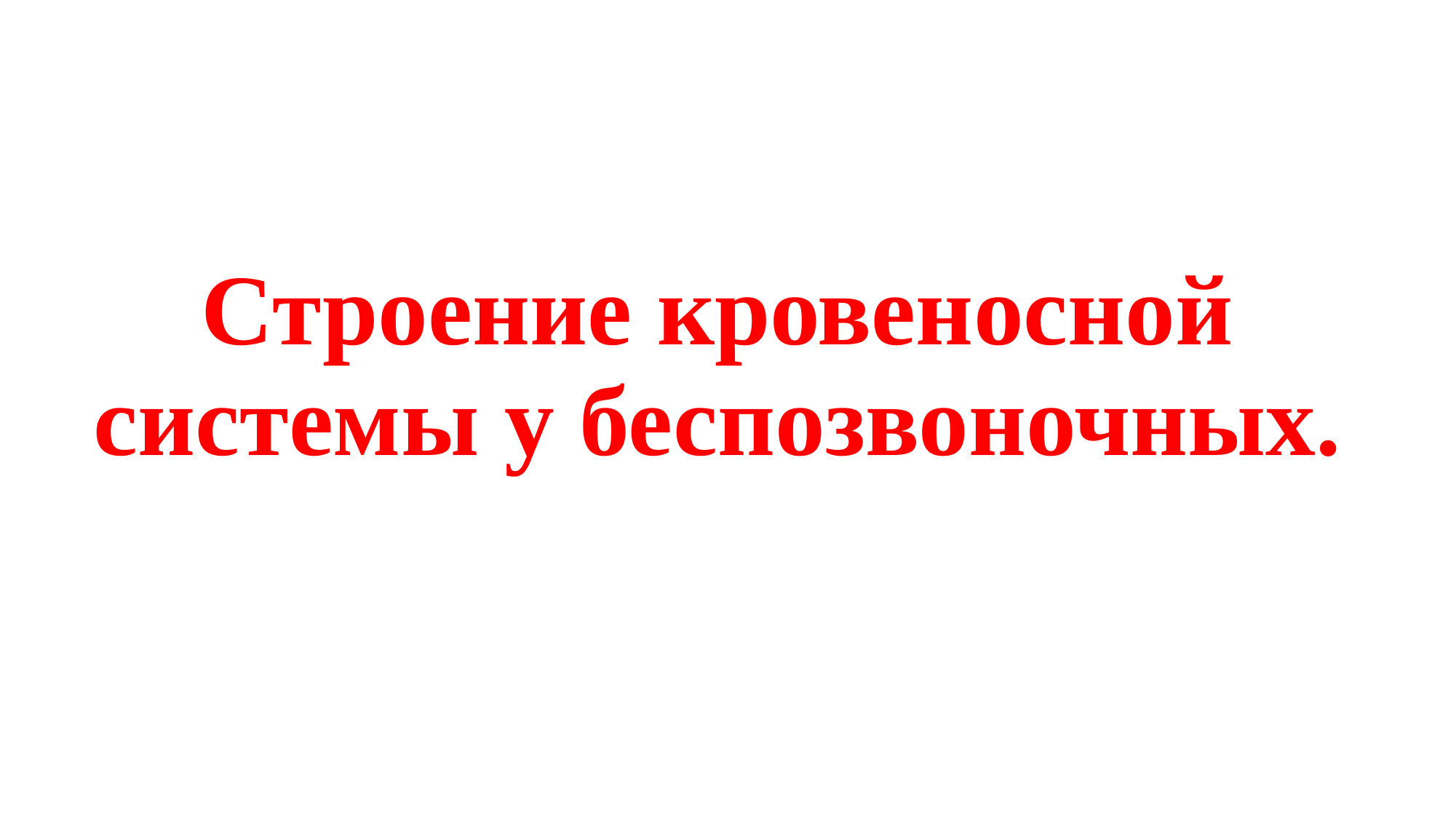

| Строение кровеносной системы у беспозвоночных. |
| --- |